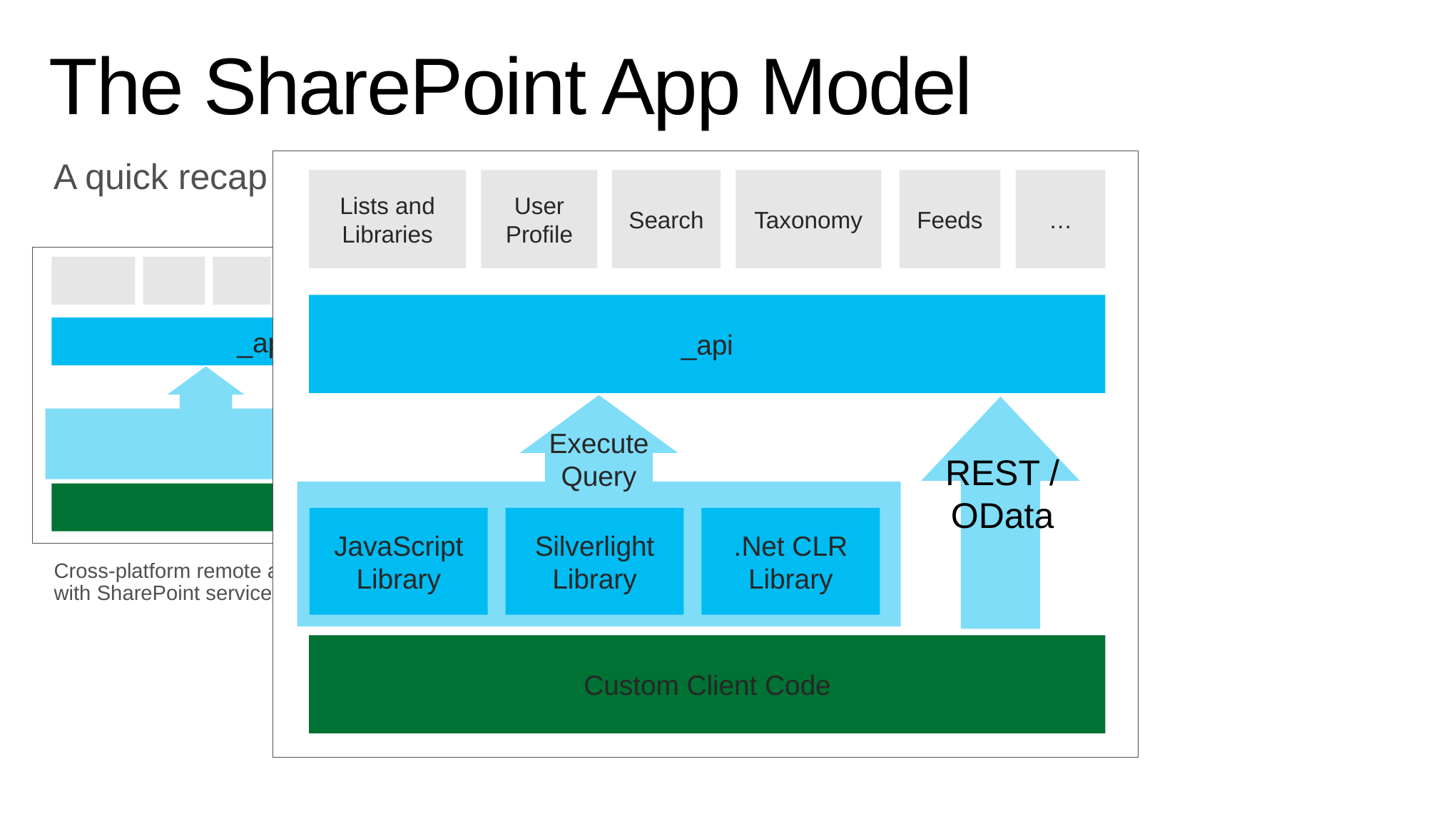

# The SharePoint App Model
A quick recap of app model capabilities

Lists and Libraries
User Profile
Search
Taxonomy
Feeds
…

_api

Execute Query
REST / OData
JavaScript Library
Silverlight Library
.Net CLR Library
Custom Client Code

_api

Cross-platform remote apis for interacting with SharePoint services and data